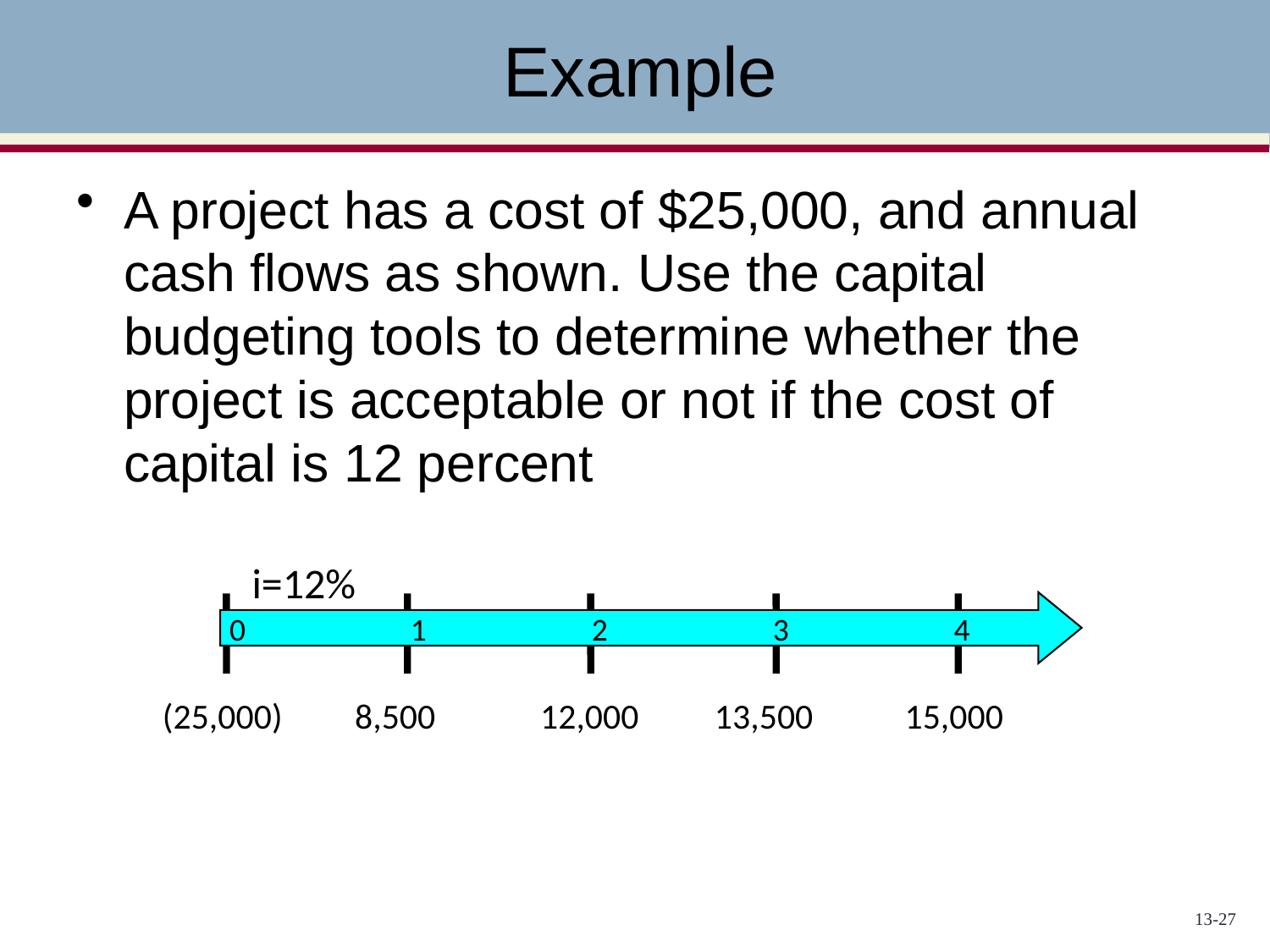

Example
A project has a cost of $25,000, and annual cash flows as shown. Use the capital budgeting tools to determine whether the project is acceptable or not if the cost of capital is 12 percent
i=12%

0                       1                       2                       3                       4
(25,000)
8,500
12,000
13,500
15,000